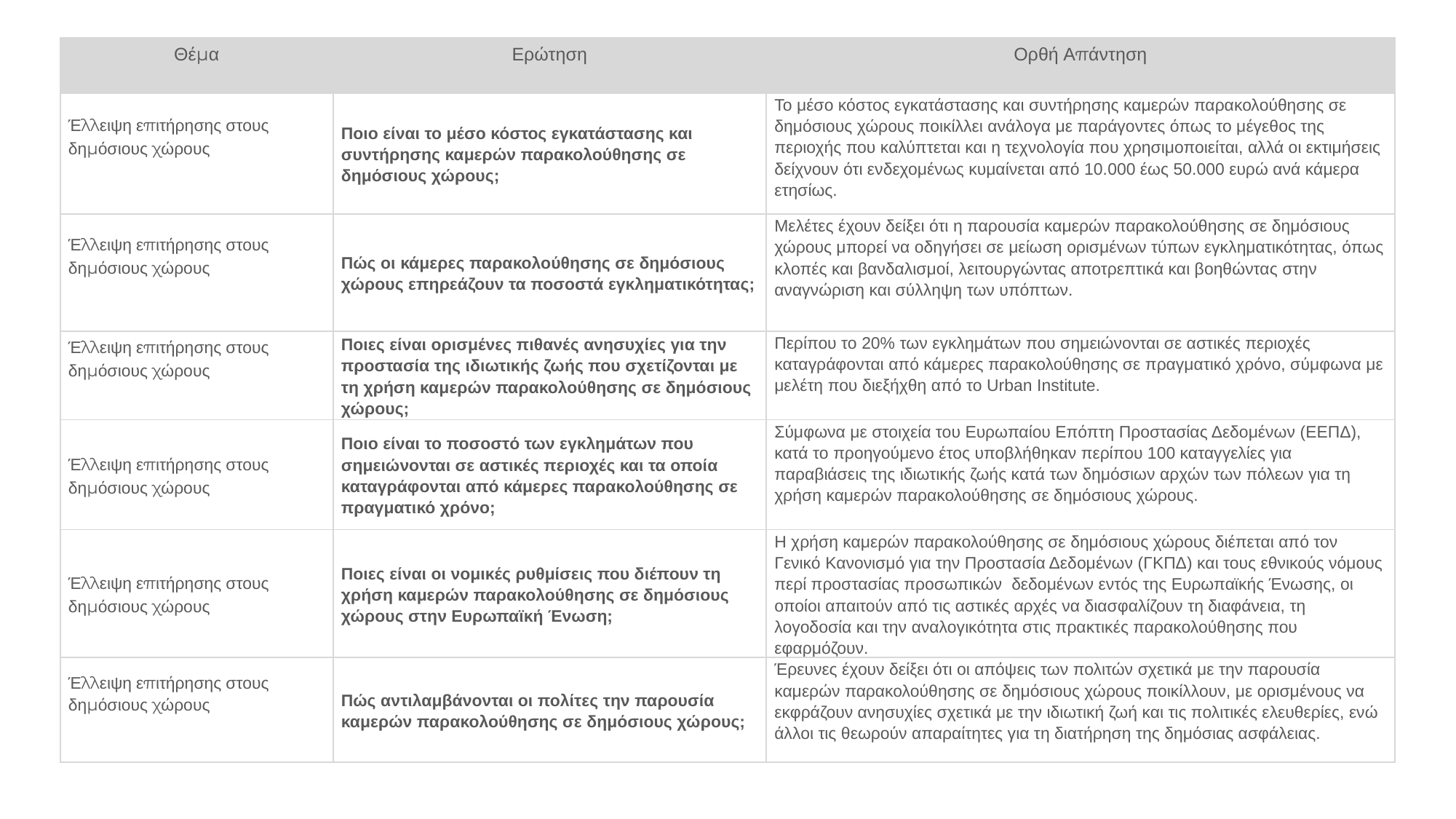

| Θέμα | Ερώτηση | Ορθή Απάντηση |
| --- | --- | --- |
| Έλλειψη επιτήρησης στους δημόσιους χώρους | Ποιο είναι το μέσο κόστος εγκατάστασης και συντήρησης καμερών παρακολούθησης σε δημόσιους χώρους; | Το μέσο κόστος εγκατάστασης και συντήρησης καμερών παρακολούθησης σε δημόσιους χώρους ποικίλλει ανάλογα με παράγοντες όπως το μέγεθος της περιοχής που καλύπτεται και η τεχνολογία που χρησιμοποιείται, αλλά οι εκτιμήσεις δείχνουν ότι ενδεχομένως κυμαίνεται από 10.000 έως 50.000 ευρώ ανά κάμερα ετησίως. |
| Έλλειψη επιτήρησης στους δημόσιους χώρους | Πώς οι κάμερες παρακολούθησης σε δημόσιους χώρους επηρεάζουν τα ποσοστά εγκληματικότητας; | Μελέτες έχουν δείξει ότι η παρουσία καμερών παρακολούθησης σε δημόσιους χώρους μπορεί να οδηγήσει σε μείωση ορισμένων τύπων εγκληματικότητας, όπως κλοπές και βανδαλισμοί, λειτουργώντας αποτρεπτικά και βοηθώντας στην αναγνώριση και σύλληψη των υπόπτων. |
| Έλλειψη επιτήρησης στους δημόσιους χώρους | Ποιες είναι ορισμένες πιθανές ανησυχίες για την προστασία της ιδιωτικής ζωής που σχετίζονται με τη χρήση καμερών παρακολούθησης σε δημόσιους χώρους; | Περίπου το 20% των εγκλημάτων που σημειώνονται σε αστικές περιοχές καταγράφονται από κάμερες παρακολούθησης σε πραγματικό χρόνο, σύμφωνα με μελέτη που διεξήχθη από το Urban Institute. |
| Έλλειψη επιτήρησης στους δημόσιους χώρους | Ποιο είναι το ποσοστό των εγκλημάτων που σημειώνονται σε αστικές περιοχές και τα οποία καταγράφονται από κάμερες παρακολούθησης σε πραγματικό χρόνο; | Σύμφωνα με στοιχεία του Ευρωπαίου Επόπτη Προστασίας Δεδομένων (ΕΕΠΔ), κατά το προηγούμενο έτος υποβλήθηκαν περίπου 100 καταγγελίες για παραβιάσεις της ιδιωτικής ζωής κατά των δημόσιων αρχών των πόλεων για τη χρήση καμερών παρακολούθησης σε δημόσιους χώρους. |
| Έλλειψη επιτήρησης στους δημόσιους χώρους | Ποιες είναι οι νομικές ρυθμίσεις που διέπουν τη χρήση καμερών παρακολούθησης σε δημόσιους χώρους στην Ευρωπαϊκή Ένωση; | Η χρήση καμερών παρακολούθησης σε δημόσιους χώρους διέπεται από τον Γενικό Κανονισμό για την Προστασία Δεδομένων (ΓΚΠΔ) και τους εθνικούς νόμους περί προστασίας προσωπικών δεδομένων εντός της Ευρωπαϊκής Ένωσης, οι οποίοι απαιτούν από τις αστικές αρχές να διασφαλίζουν τη διαφάνεια, τη λογοδοσία και την αναλογικότητα στις πρακτικές παρακολούθησης που εφαρμόζουν. |
| Έλλειψη επιτήρησης στους δημόσιους χώρους | Πώς αντιλαμβάνονται οι πολίτες την παρουσία καμερών παρακολούθησης σε δημόσιους χώρους; | Έρευνες έχουν δείξει ότι οι απόψεις των πολιτών σχετικά με την παρουσία καμερών παρακολούθησης σε δημόσιους χώρους ποικίλλουν, με ορισμένους να εκφράζουν ανησυχίες σχετικά με την ιδιωτική ζωή και τις πολιτικές ελευθερίες, ενώ άλλοι τις θεωρούν απαραίτητες για τη διατήρηση της δημόσιας ασφάλειας. |